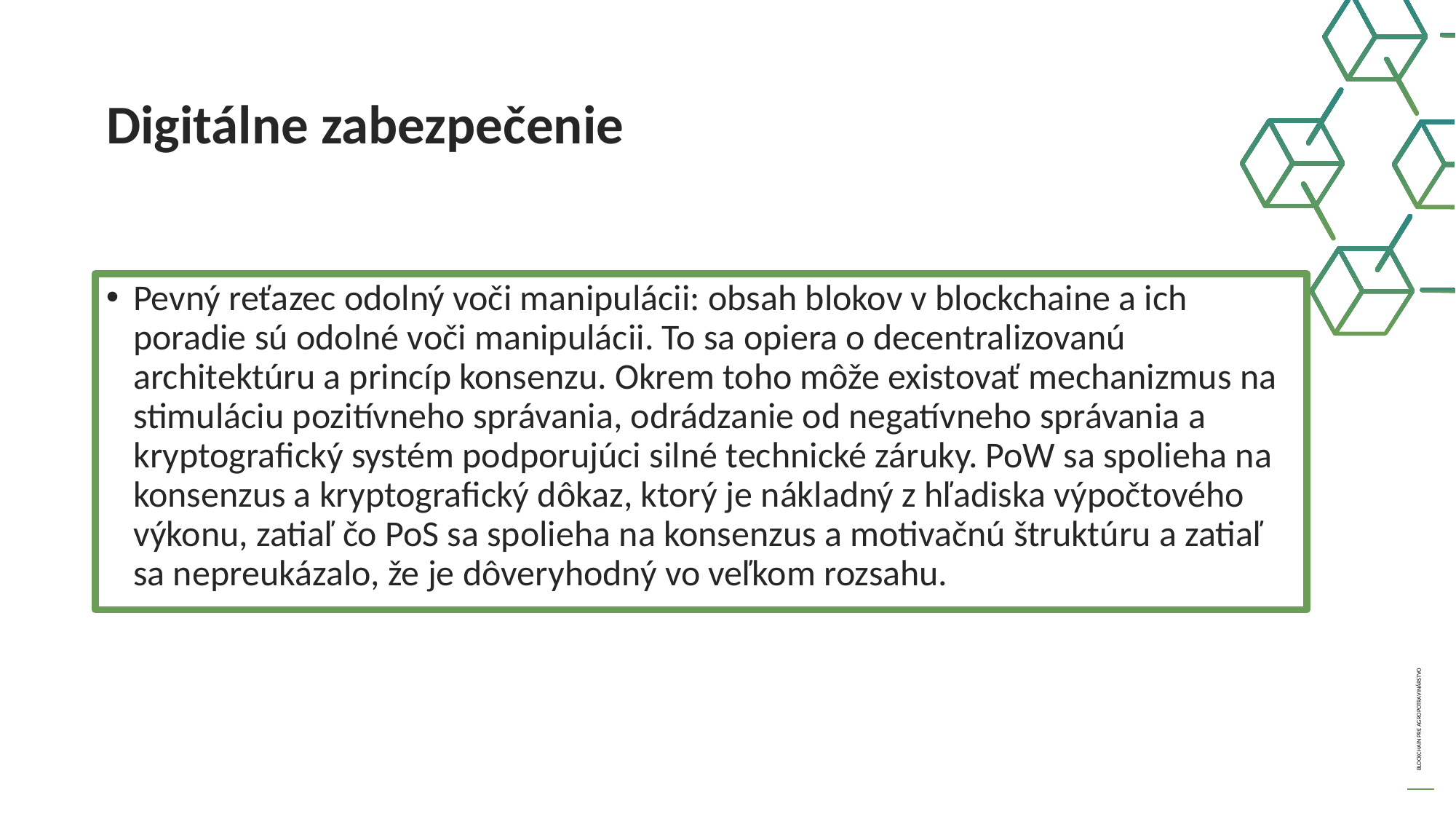

Digitálne zabezpečenie
Pevný reťazec odolný voči manipulácii: obsah blokov v blockchaine a ich poradie sú odolné voči manipulácii. To sa opiera o decentralizovanú architektúru a princíp konsenzu. Okrem toho môže existovať mechanizmus na stimuláciu pozitívneho správania, odrádzanie od negatívneho správania a kryptografický systém podporujúci silné technické záruky. PoW sa spolieha na konsenzus a kryptografický dôkaz, ktorý je nákladný z hľadiska výpočtového výkonu, zatiaľ čo PoS sa spolieha na konsenzus a motivačnú štruktúru a zatiaľ sa nepreukázalo, že je dôveryhodný vo veľkom rozsahu.